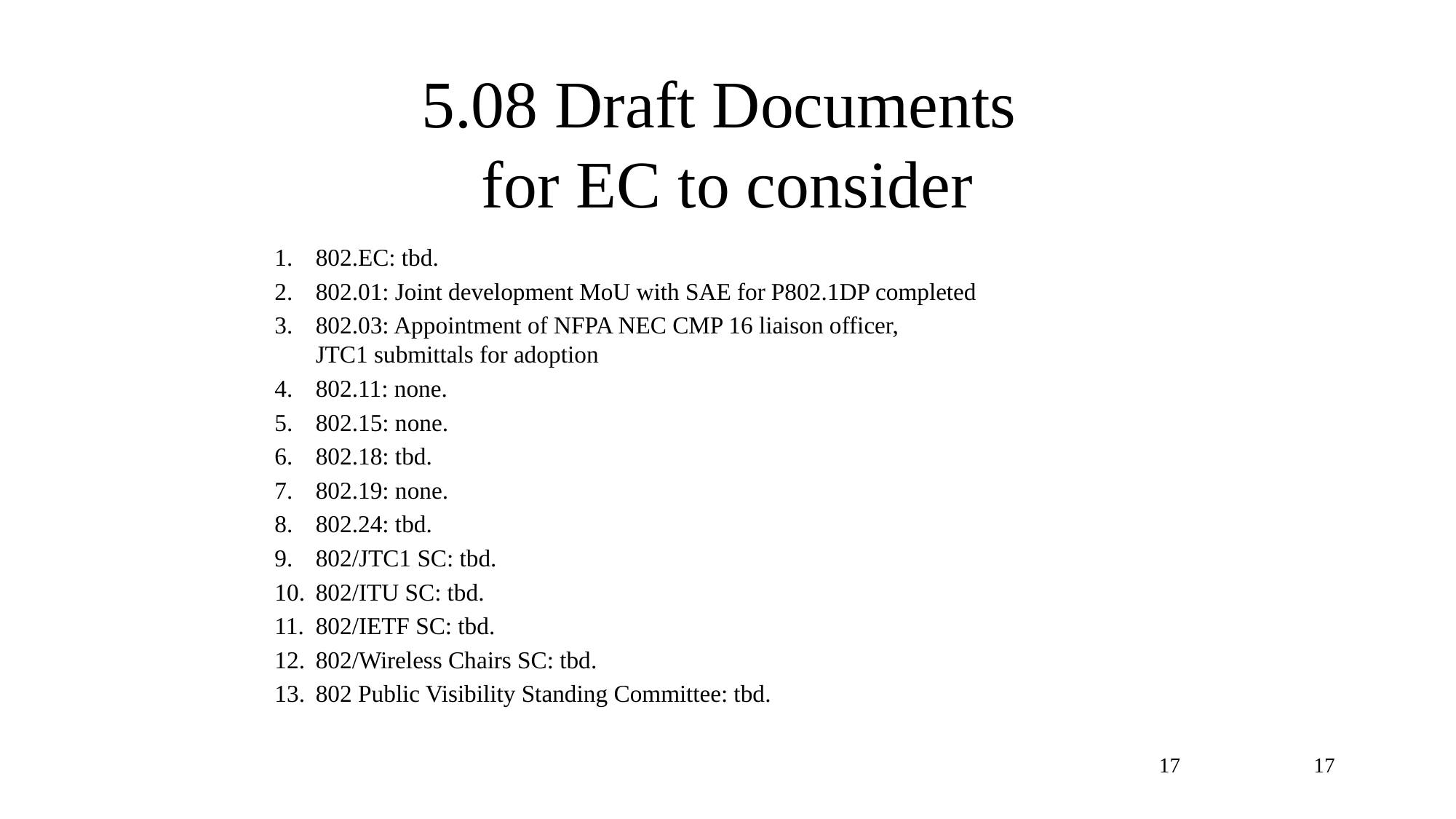

# 5.08 Draft Documents for EC to consider
802.EC: tbd.
802.01: Joint development MoU with SAE for P802.1DP completed
802.03: Appointment of NFPA NEC CMP 16 liaison officer,
JTC1 submittals for adoption
802.11: none.
802.15: none.
802.18: tbd.
802.19: none.
802.24: tbd.
802/JTC1 SC: tbd.
802/ITU SC: tbd.
802/IETF SC: tbd.
802/Wireless Chairs SC: tbd.
802 Public Visibility Standing Committee: tbd.

17
17